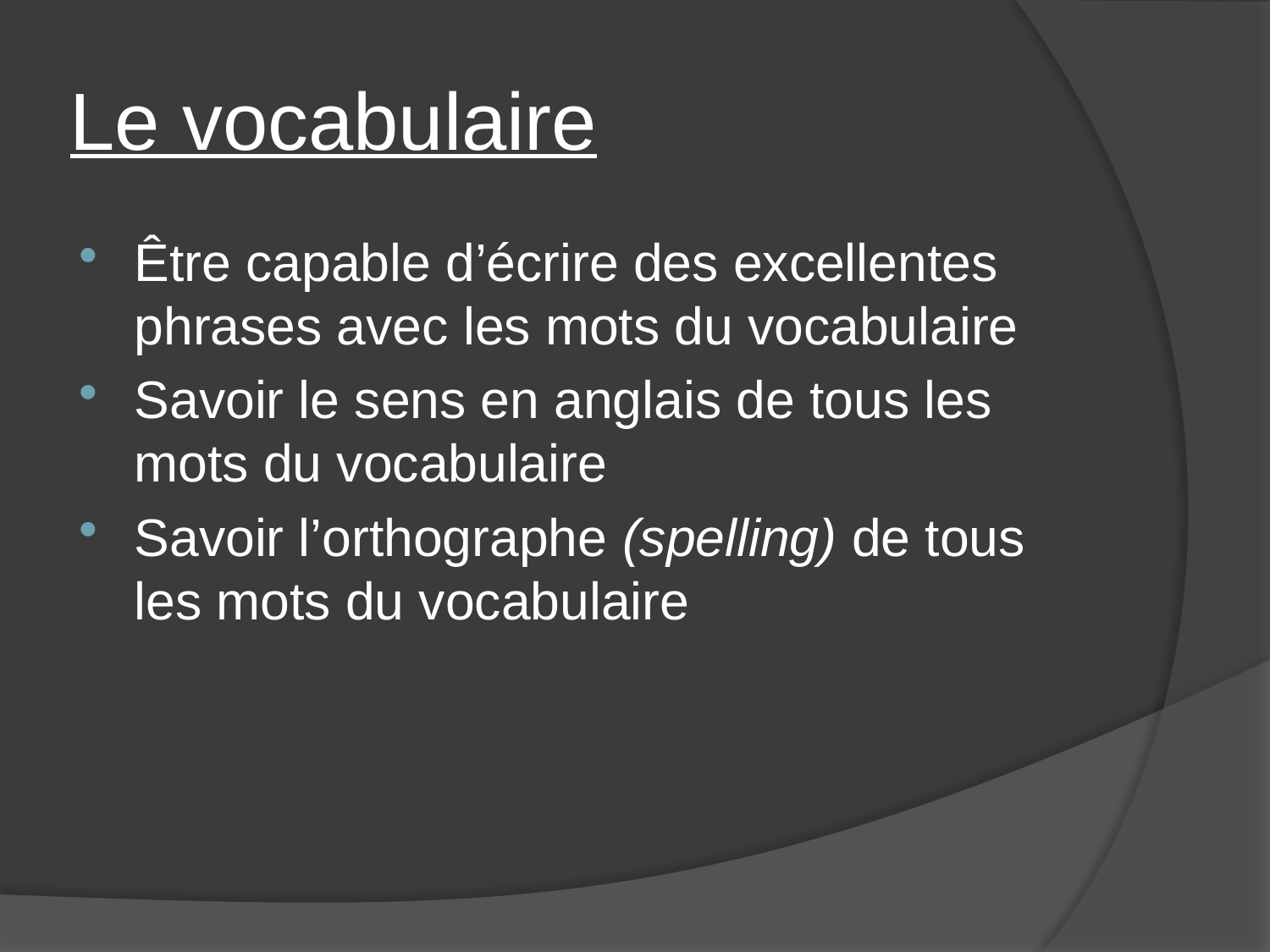

# Le vocabulaire
Être capable d’écrire des excellentes phrases avec les mots du vocabulaire
Savoir le sens en anglais de tous les mots du vocabulaire
Savoir l’orthographe (spelling) de tous les mots du vocabulaire